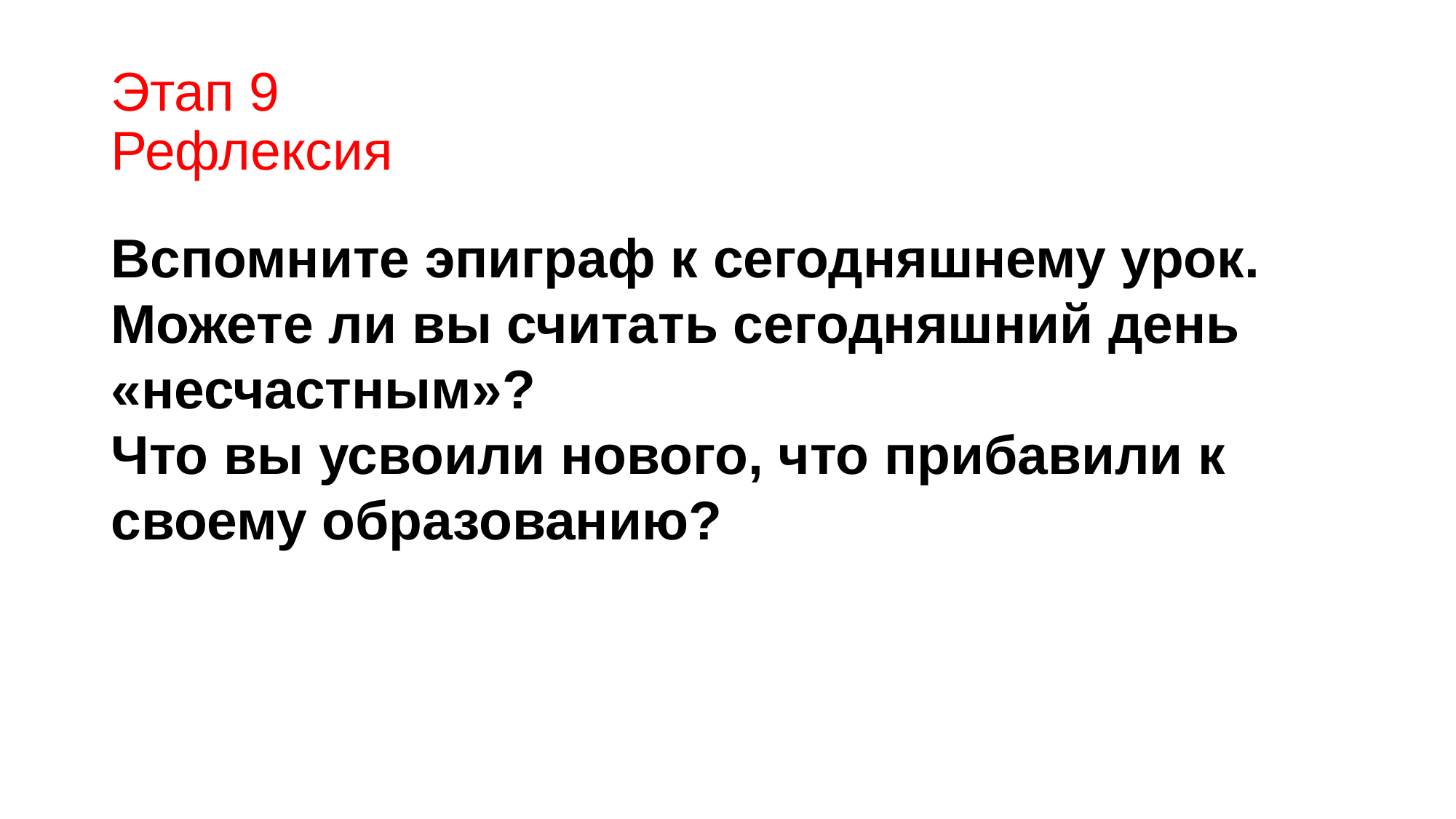

# Этап 9 Рефлексия
Вспомните эпиграф к сегодняшнему урок.
Можете ли вы считать сегодняшний день «несчастным»?
Что вы усвоили нового, что прибавили к своему образованию?